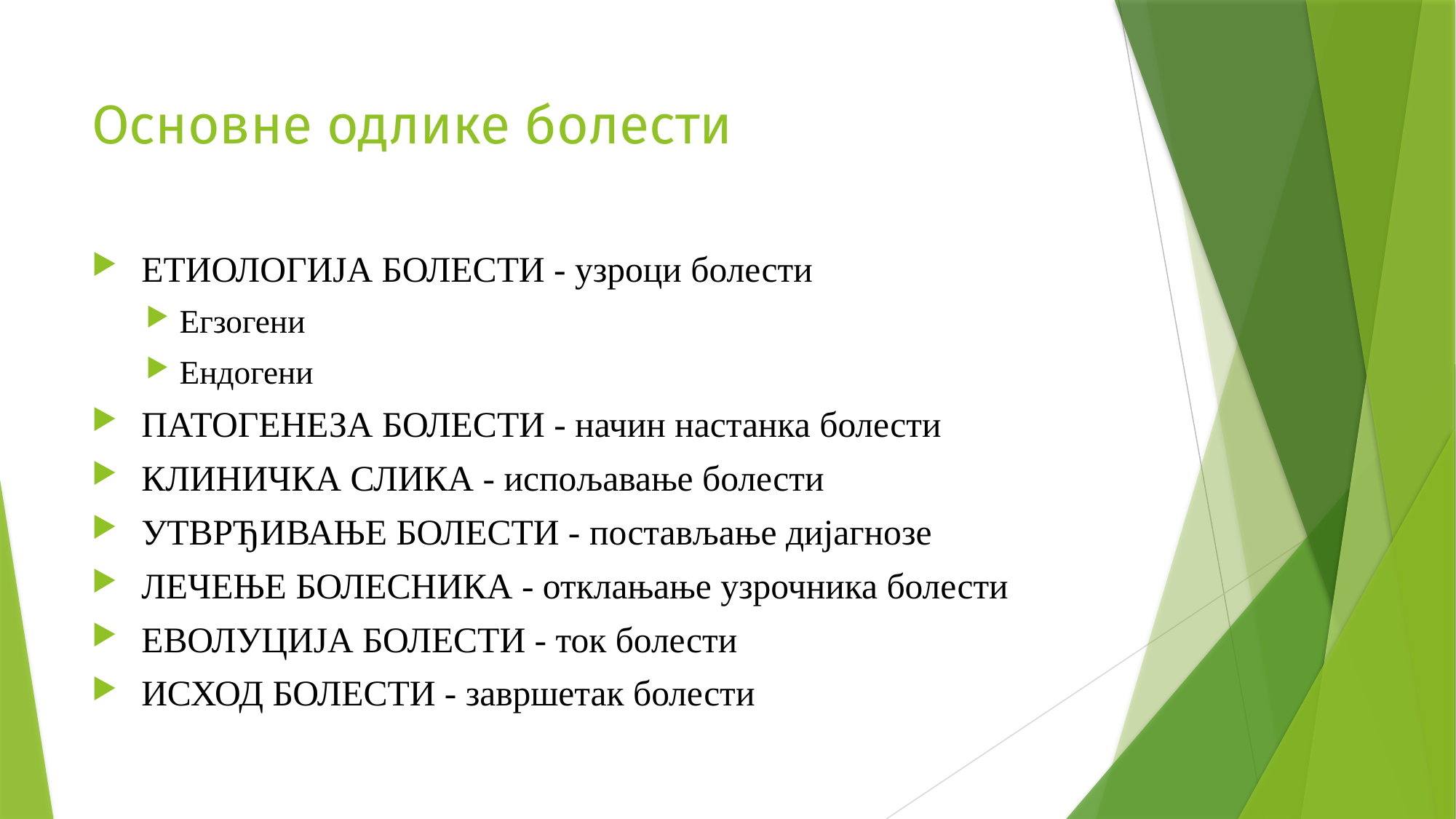

# Основне одлике болести

 ЕТИОЛОГИЈА БОЛЕСТИ - узроци болести
Егзогени
Ендогени
 ПАТОГЕНЕЗА БОЛЕСТИ - начин настанка болести
 КЛИНИЧКА СЛИКА - испољавање болести
 УТВРЂИВАЊЕ БОЛЕСТИ - постављање дијагнозе
 ЛЕЧЕЊЕ БОЛЕСНИКА - отклањање узрочника болести
 ЕВОЛУЦИЈА БОЛЕСТИ - ток болести
 ИСХОД БОЛЕСТИ - завршетак болести